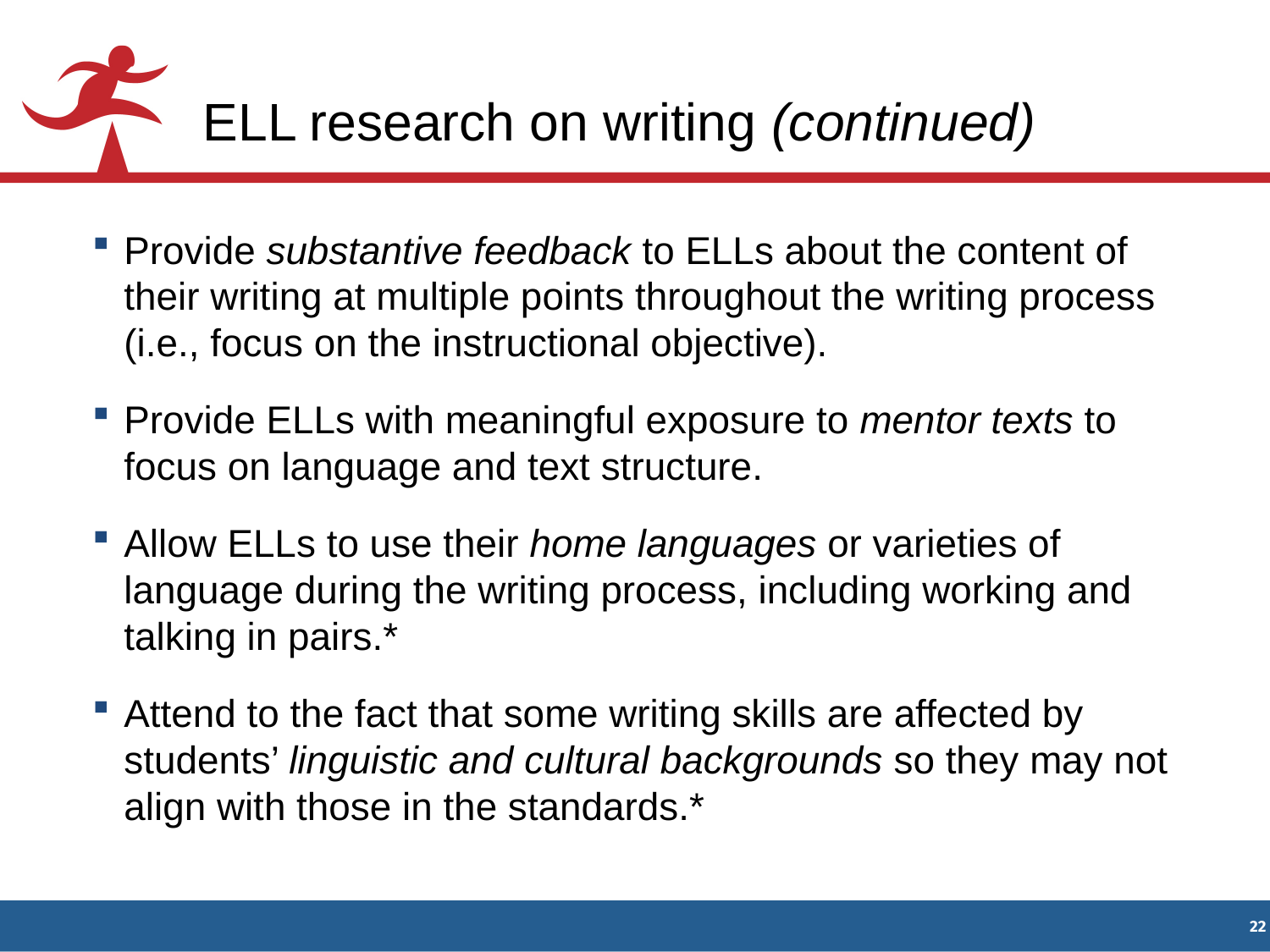

# ELL research on writing (continued)
Provide substantive feedback to ELLs about the content of their writing at multiple points throughout the writing process (i.e., focus on the instructional objective).
Provide ELLs with meaningful exposure to mentor texts to focus on language and text structure.
Allow ELLs to use their home languages or varieties of language during the writing process, including working and talking in pairs.*
Attend to the fact that some writing skills are affected by students’ linguistic and cultural backgrounds so they may not align with those in the standards.*